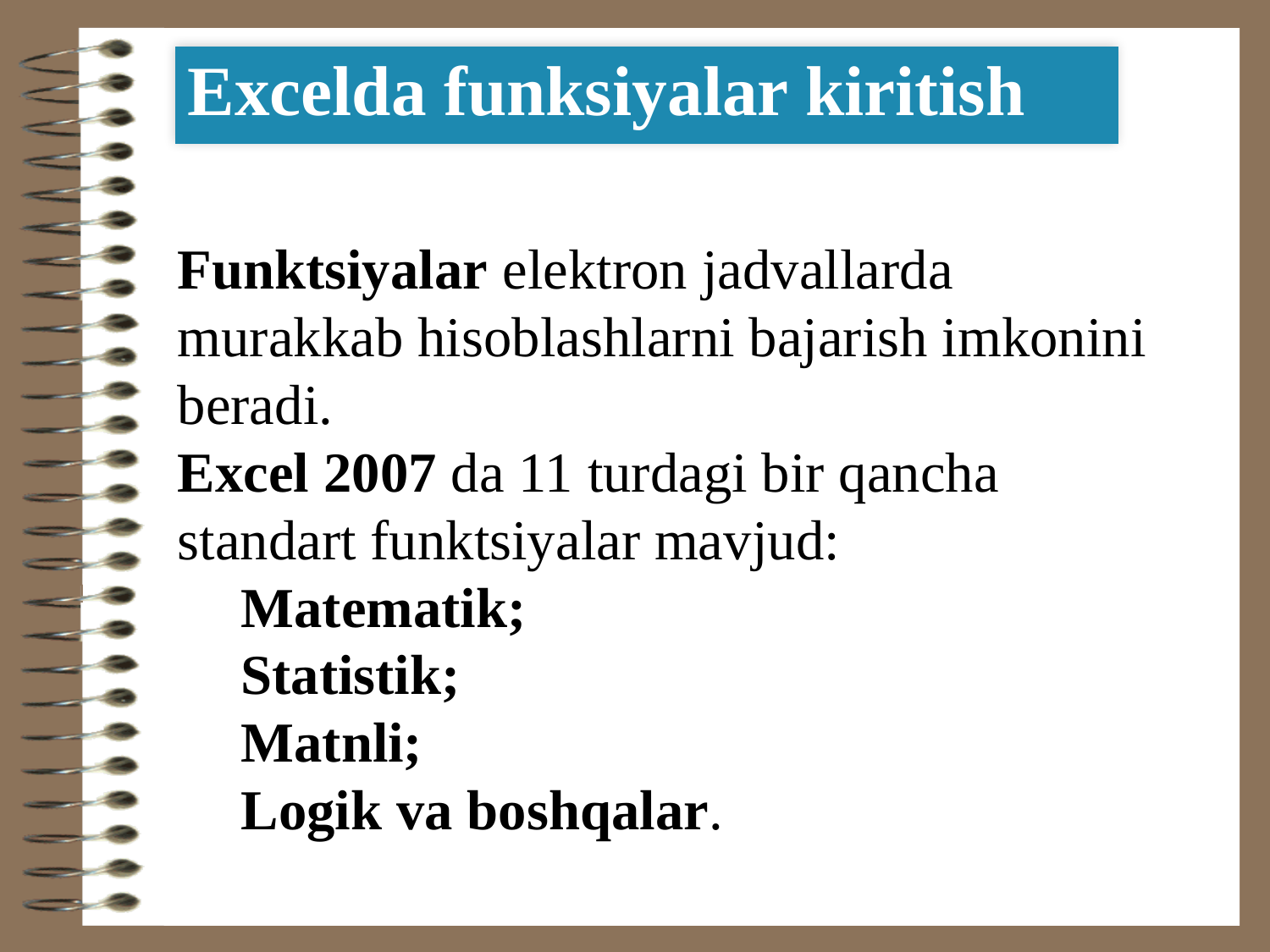

| Excelda funksiyalar kiritish |
| --- |

Funktsiyalar elektron jadvallarda murakkab hisoblashlarni bajarish imkonini beradi.
Excel 2007 da 11 turdagi bir qancha standart funktsiyalar mavjud:
Matematik;
Statistik;
Matnli;
Logik va boshqalar.